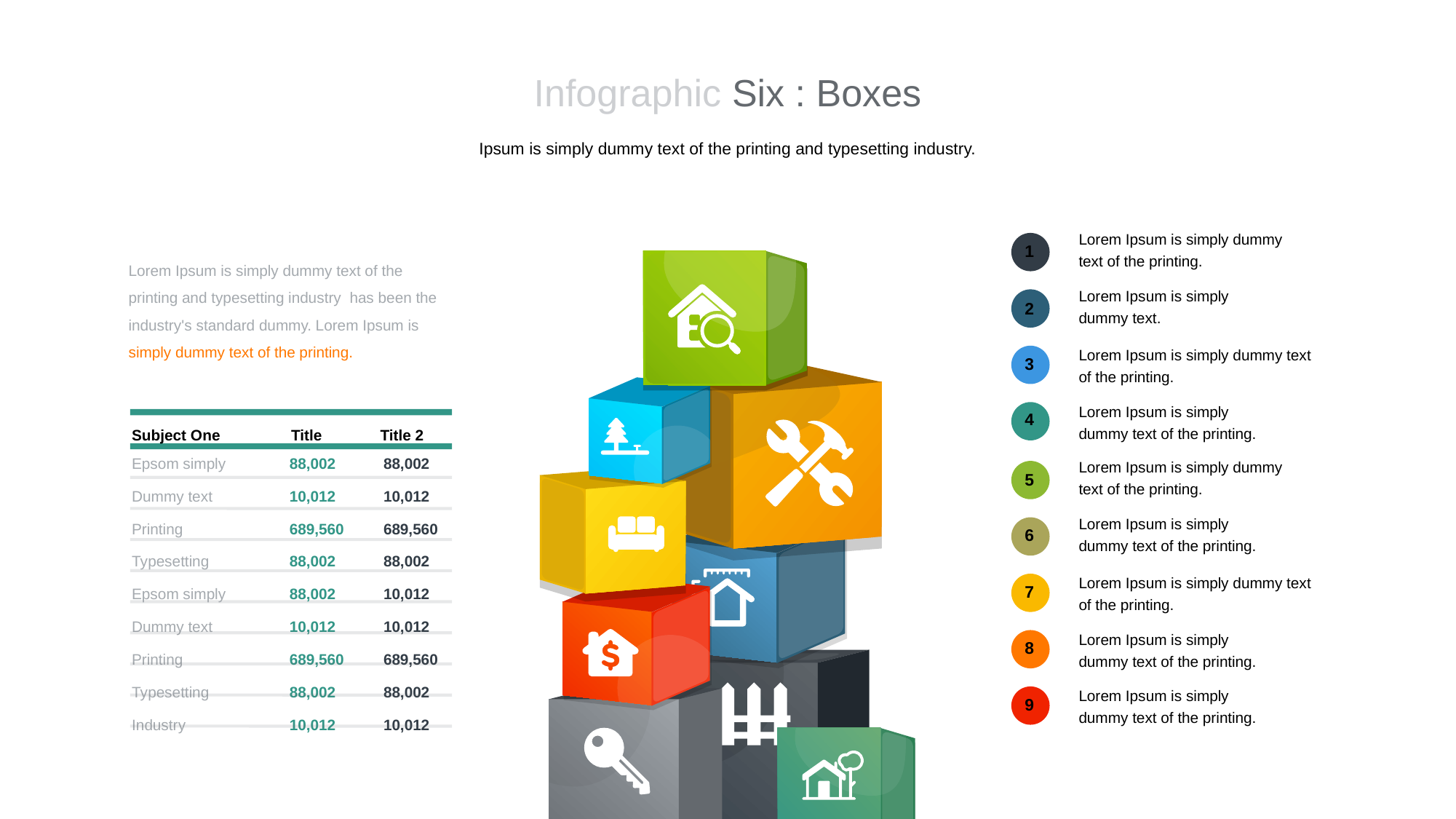

Infographic Six : Boxes
Ipsum is simply dummy text of the printing and typesetting industry.
Lorem Ipsum is simply dummy text of the printing.

1
Lorem Ipsum is simply dummy text of the printing and typesetting industry  has been the industry's standard dummy. Lorem Ipsum is simply dummy text of the printing.

Lorem Ipsum is simply dummy text.

2
Lorem Ipsum is simply dummy text of the printing.

3

10

Lorem Ipsum is simply dummy text of the printing.

4

Subject One                 Title              Title 2
Epsom simply
Dummy text
Printing
Typesetting
Epsom simply
Dummy text
Printing
Typesetting
Industry
88,002
10,012
689,560
88,002
88,002
10,012
689,560
88,002
10,012
88,002
10,012
689,560
88,002
10,012
10,012
689,560
88,002
10,012

Lorem Ipsum is simply dummy text of the printing.

5

Lorem Ipsum is simply dummy text of the printing.

6
Lorem Ipsum is simply dummy text of the printing.

7

Lorem Ipsum is simply dummy text of the printing.

8

Lorem Ipsum is simply dummy text of the printing.

9